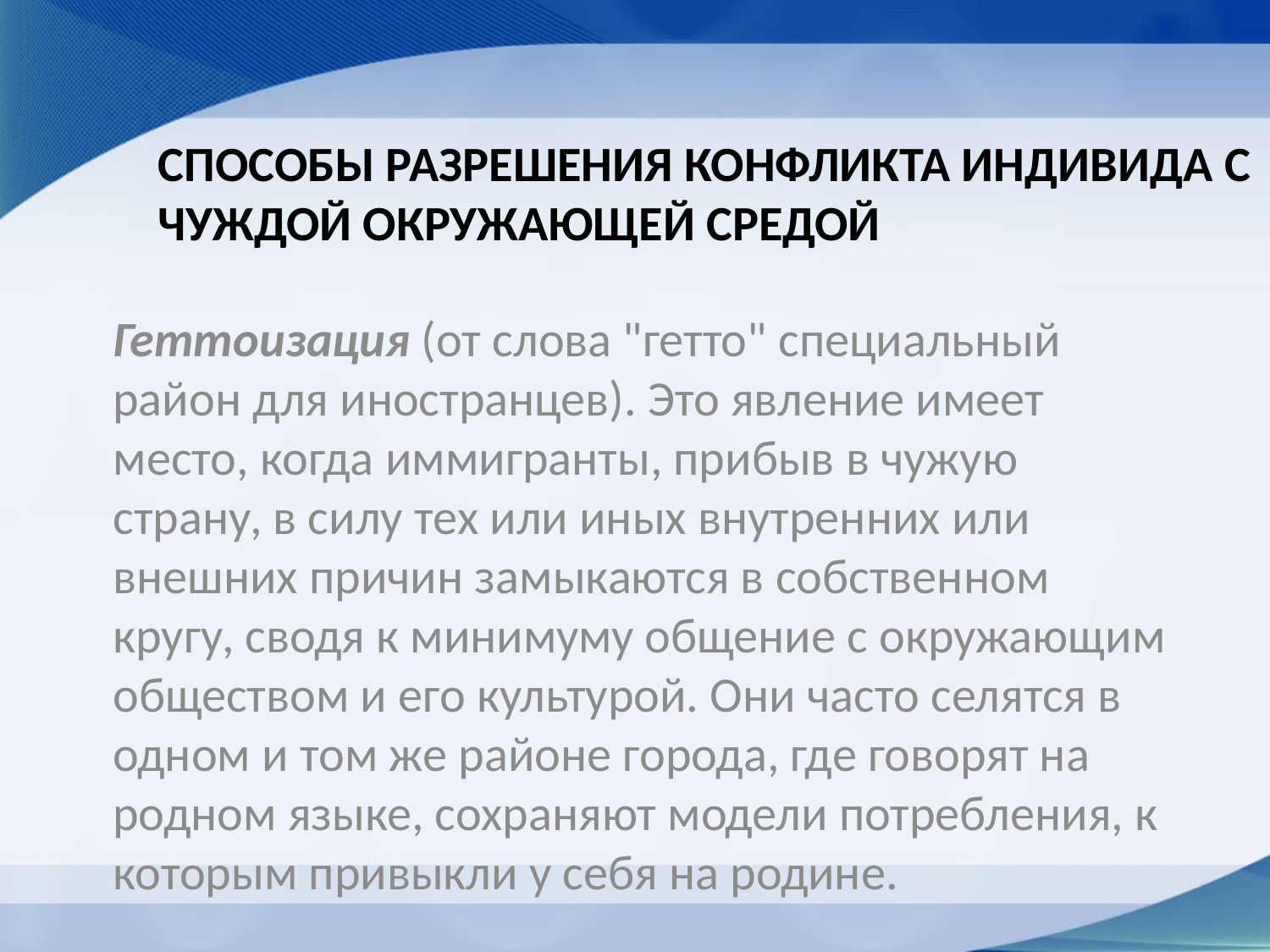

# Способы разрешения конфликта индивида с чуждой окружающей средой
Геттоизация (от слова "гетто" специальный район для иностранцев). Это явление имеет место, когда иммигранты, прибыв в чужую страну, в силу тех или иных внутренних или внешних причин замыкаются в собственном кругу, сводя к минимуму общение с окружающим обществом и его культурой. Они часто селятся в одном и том же районе города, где говорят на родном языке, сохраняют модели потребления, к которым привыкли у себя на родине.